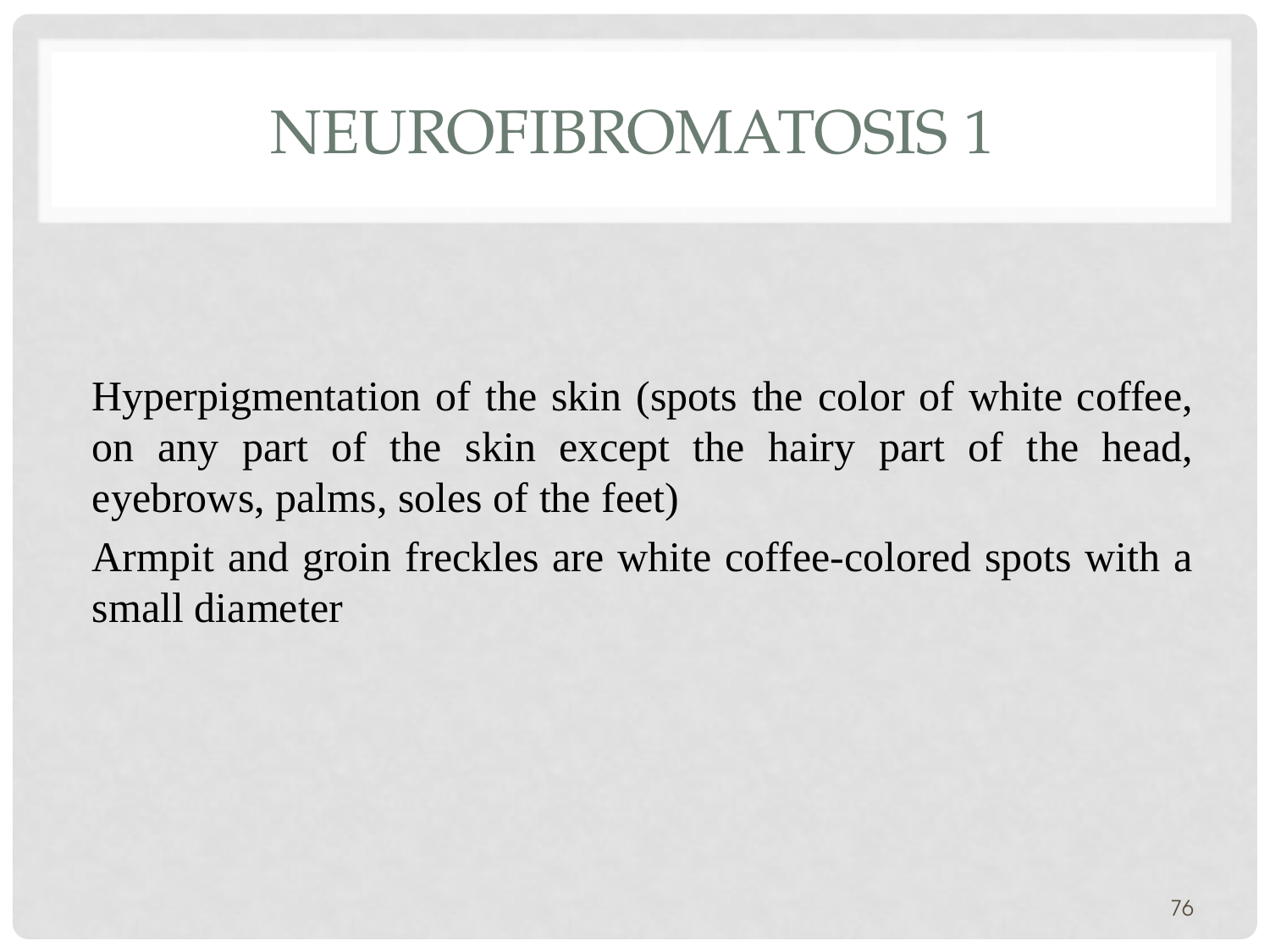

# Neurofibromatosis 1

Hyperpigmentation of the skin (spots the color of white coffee, on any part of the skin except the hairy part of the head, eyebrows, palms, soles of the feet)
Armpit and groin freckles are white coffee-colored spots with a small diameter
76